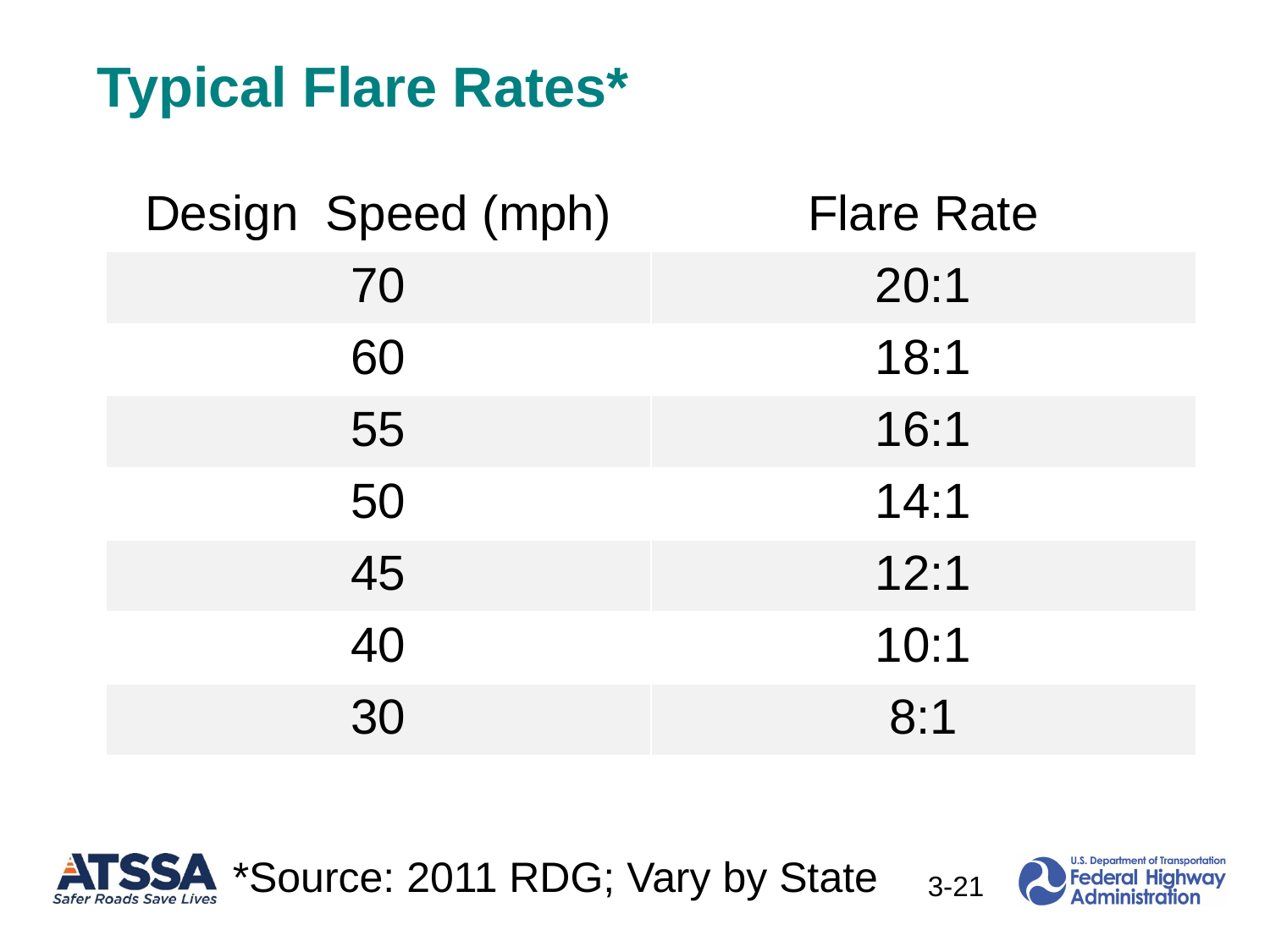

Typical Flare Rates*
| Design Speed (mph) | Flare Rate |
| --- | --- |
| 70 | 20:1 |
| 60 | 18:1 |
| 55 | 16:1 |
| 50 | 14:1 |
| 45 | 12:1 |
| 40 | 10:1 |
| 30 | 8:1 |
*Source: 2011 RDG; Vary by State